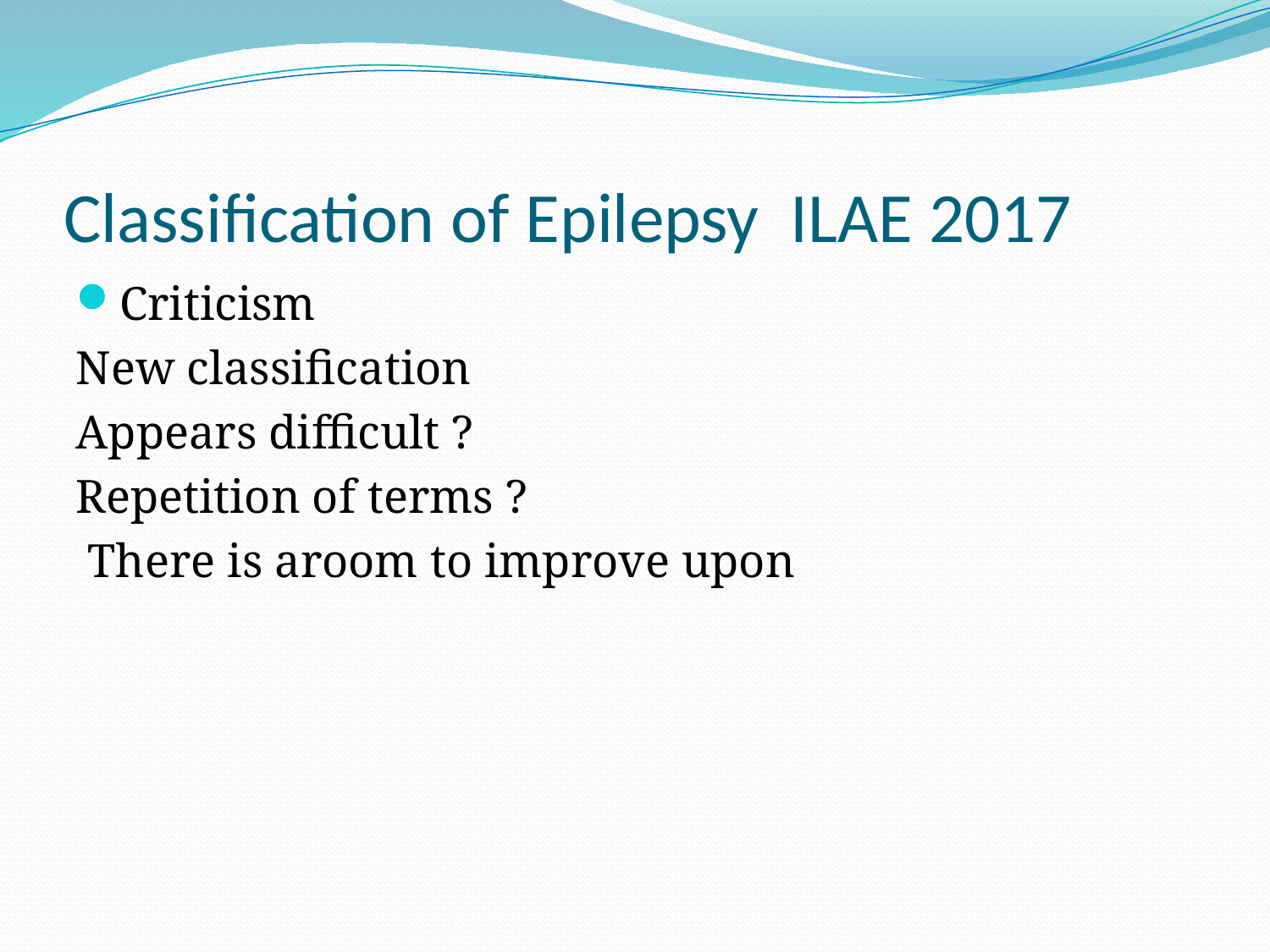

# Classification of Epilepsy  ILAE 2017
Criticism
New classification
Appears difficult ?
Repetition of terms ?
 There is aroom to improve upon